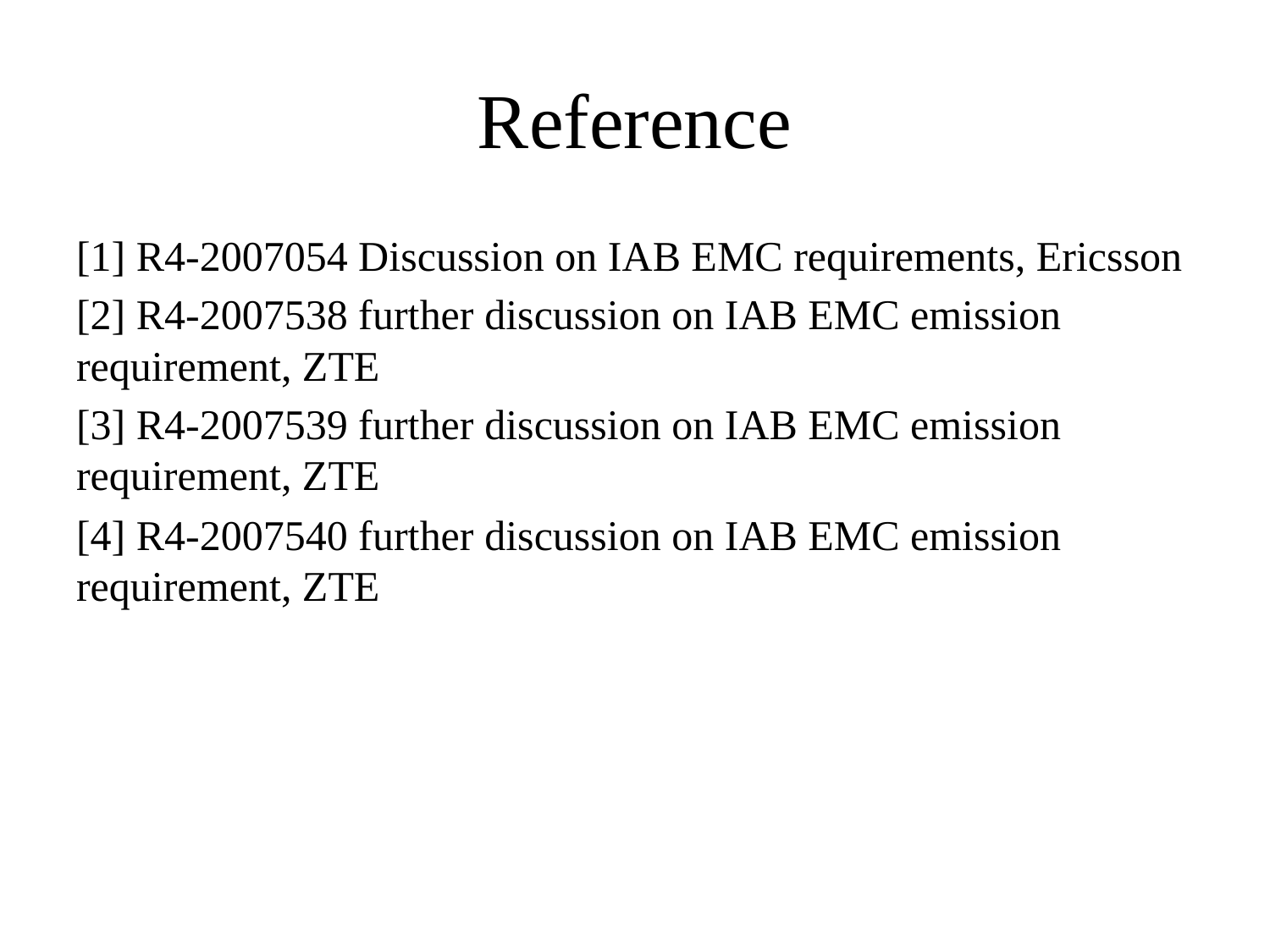

# Reference
[1] R4-2007054 Discussion on IAB EMC requirements, Ericsson
[2] R4-2007538 further discussion on IAB EMC emission requirement, ZTE
[3] R4-2007539 further discussion on IAB EMC emission requirement, ZTE
[4] R4-2007540 further discussion on IAB EMC emission requirement, ZTE